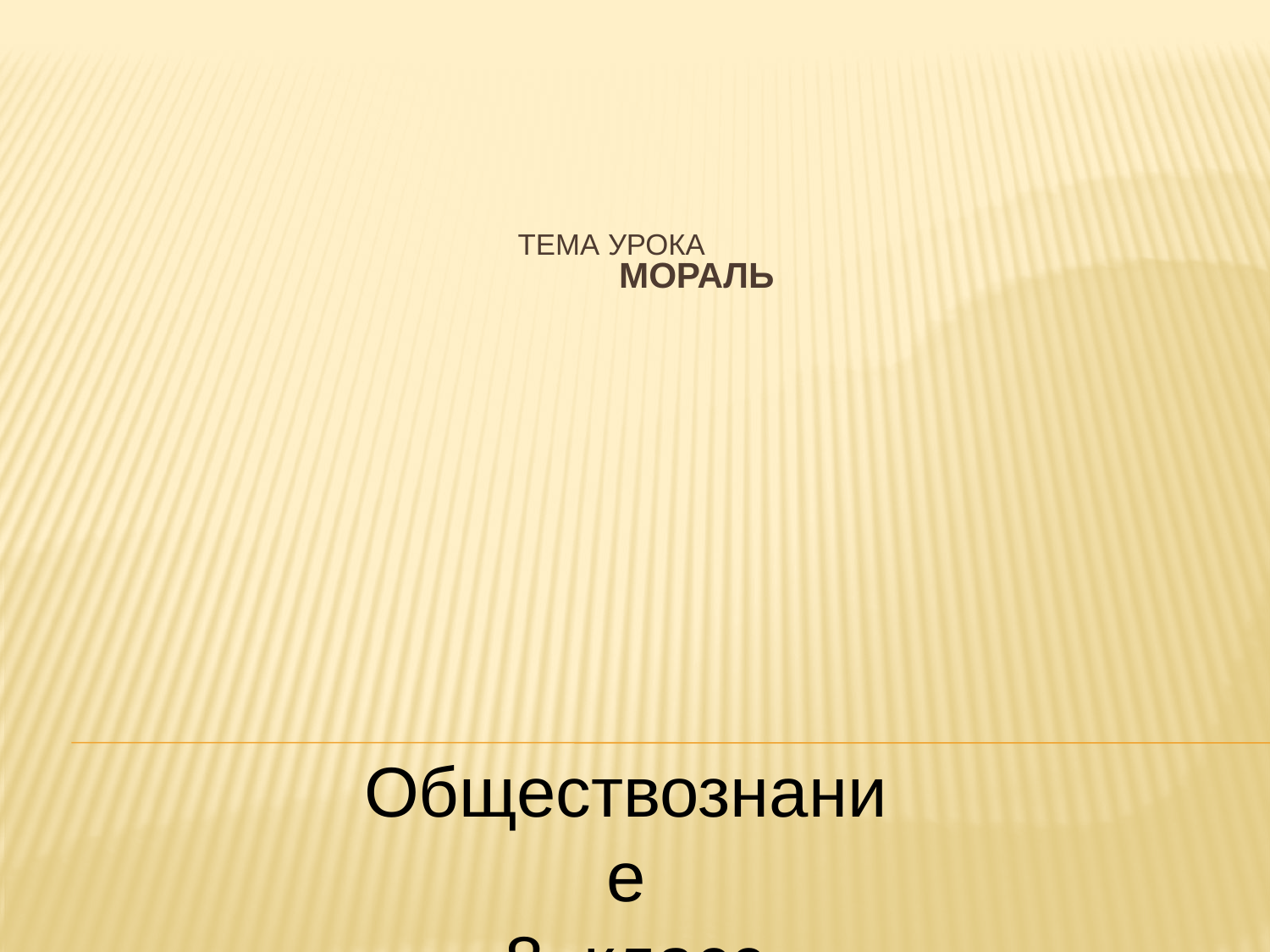

# Тема урока Мораль
Обществознание
 8  класс